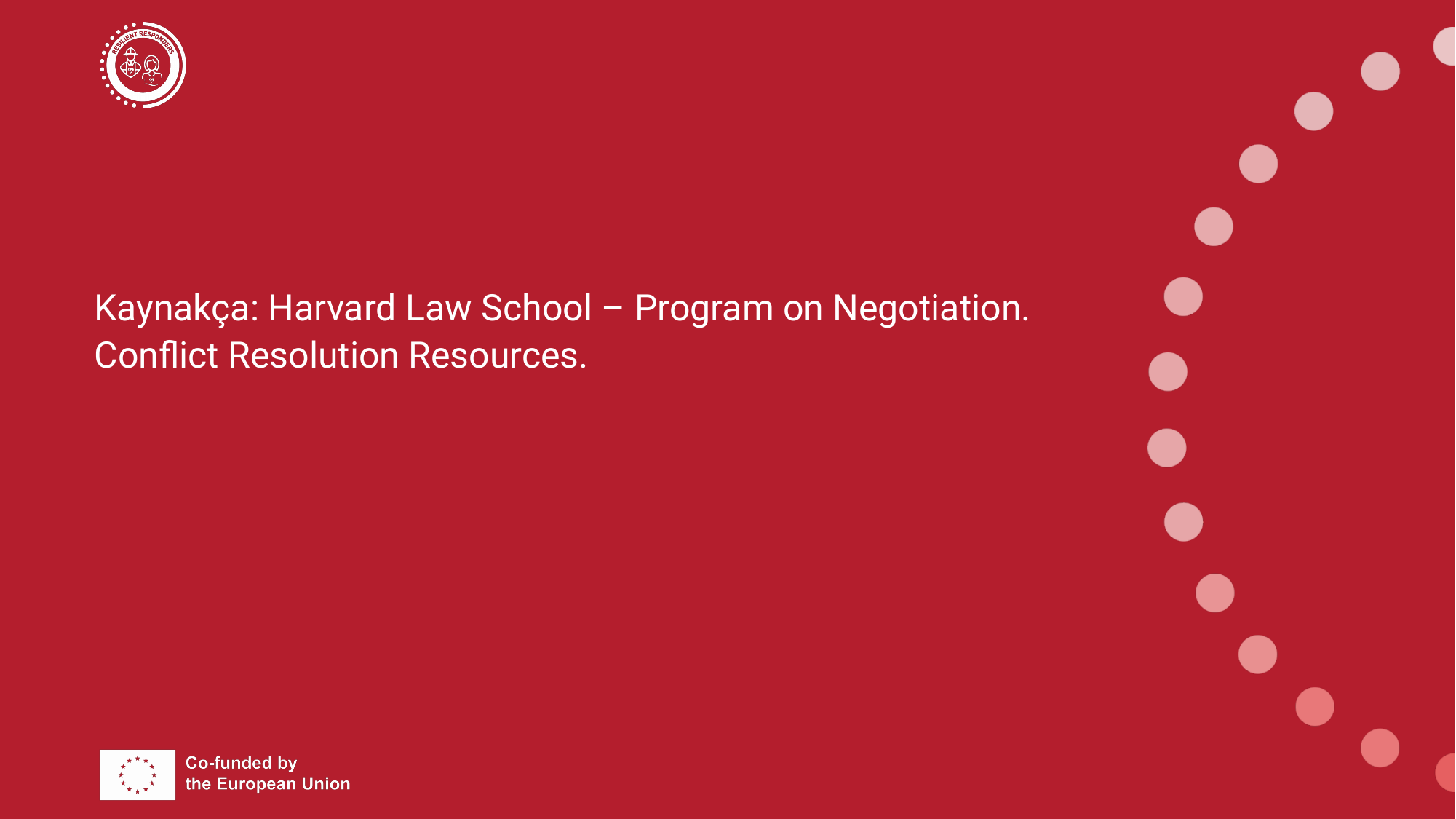

Kaynakça: Harvard Law School – Program on Negotiation. Conflict Resolution Resources.